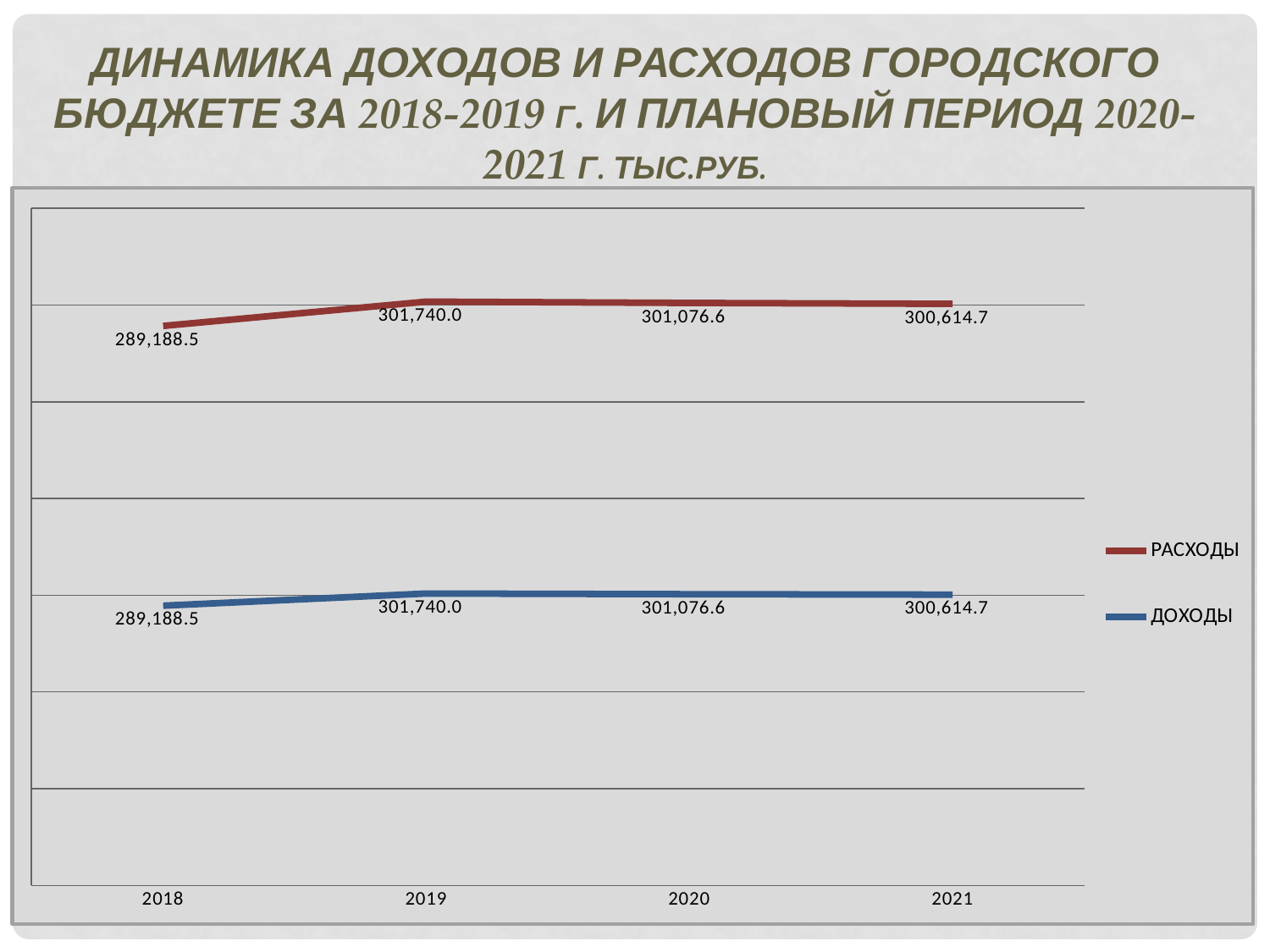

Динамика доходов и расходов городского бюджете за 2018-2019 г. и плановый период 2020-2021 г. тыс.руб.

### Chart

| Category | ДОХОДЫ | РАСХОДЫ |
|---|---|---|
| 2018 | 289188.455 | 289188.455 |
| 2019 | 301740.004 | 301740.00399999996 |
| 2020 | 301076.64400000003 | 301076.6439999999 |
| 2021 | 300614.704 | 300614.70399999997 |